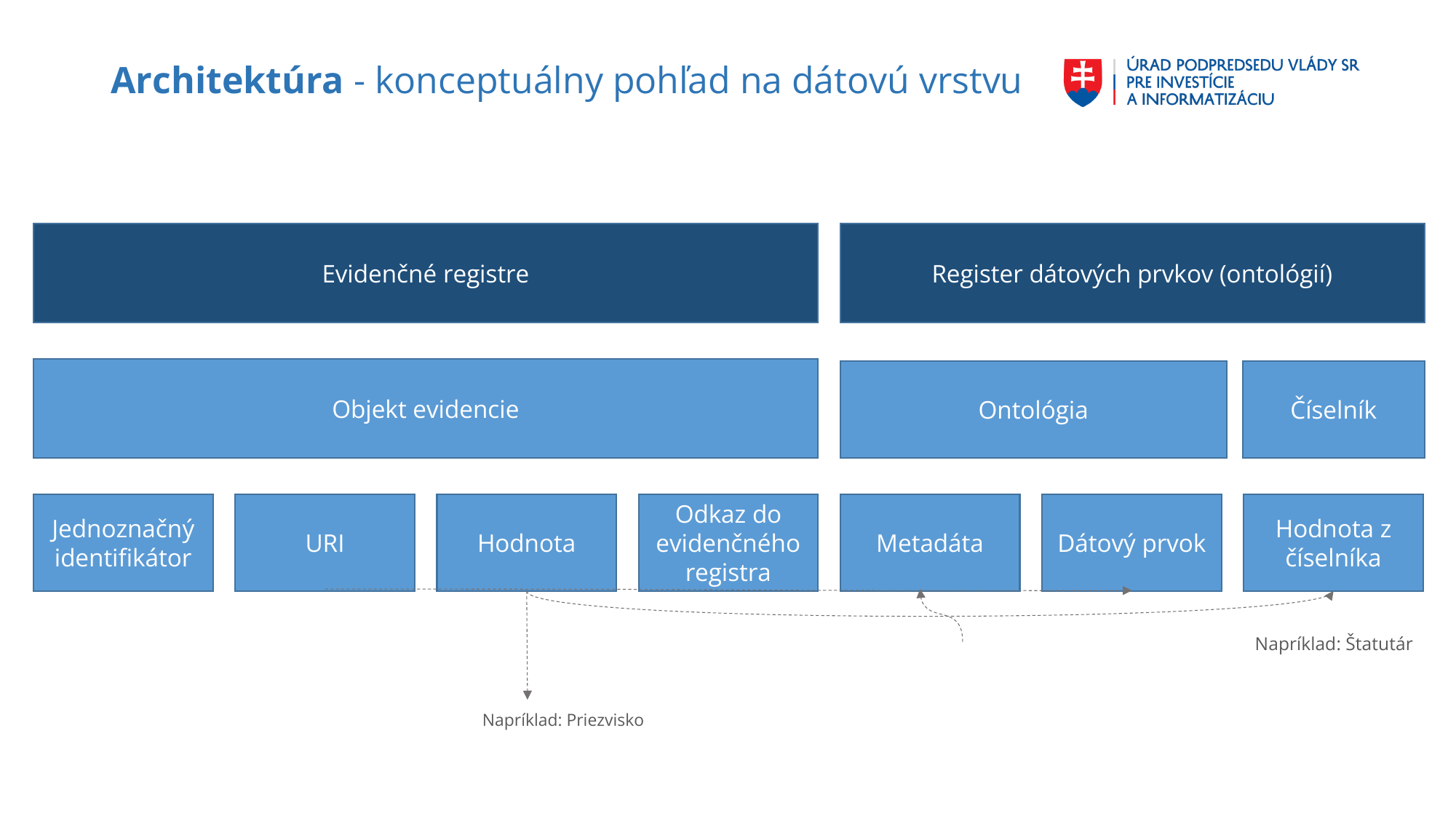

# Architektúra - konceptuálny pohľad na dátovú vrstvu
Register dátových prvkov (ontológií)
Evidenčné registre
Objekt evidencie
Ontológia
Číselník
Jednoznačný identifikátor
URI
Hodnota
Odkaz do evidenčného registra
Metadáta
Dátový prvok
Hodnota z číselníka
Napríklad: Štatutár
Napríklad: Priezvisko